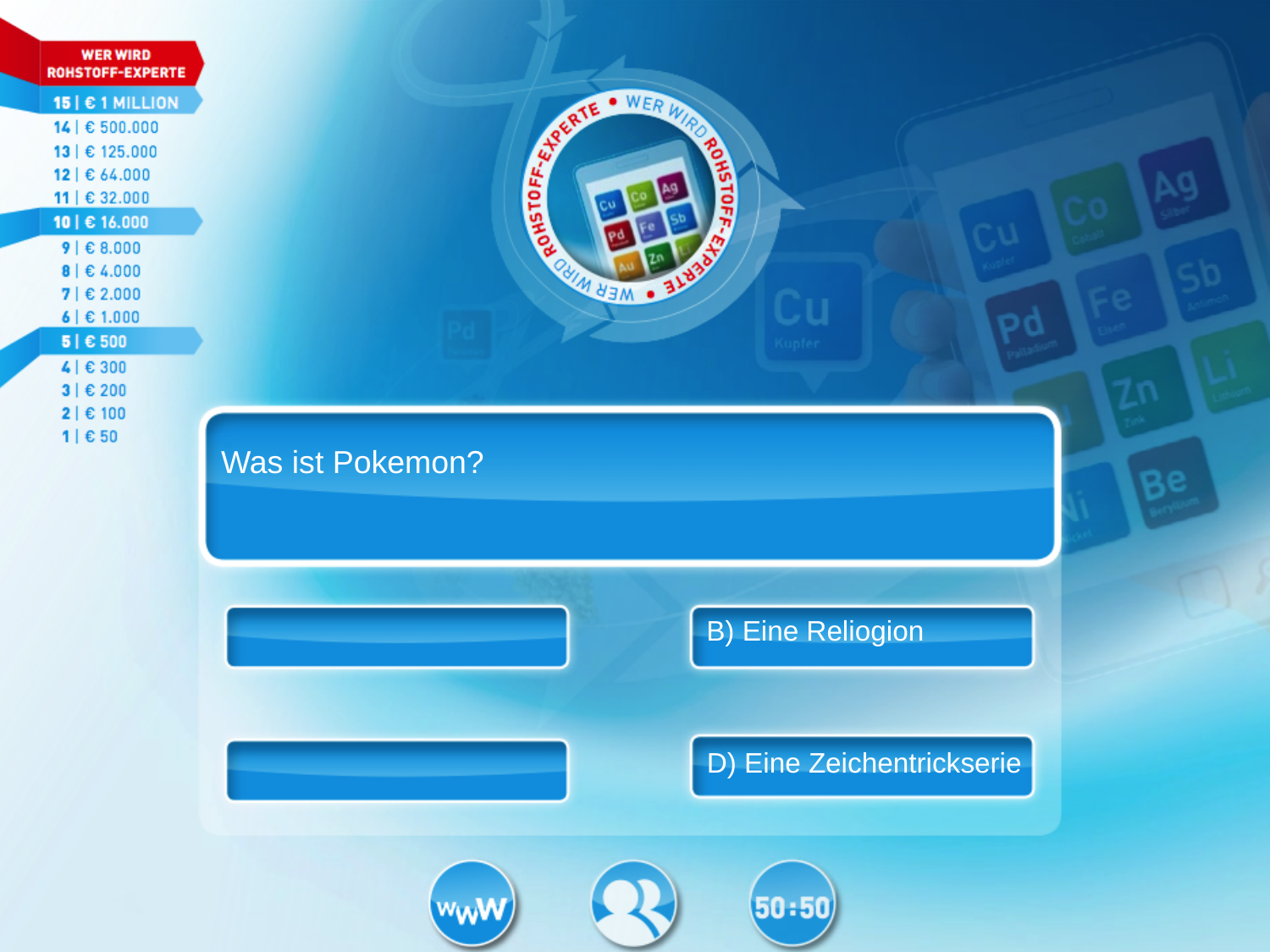

Was ist Pokemon?
B) Eine Reliogion
D) Eine Zeichentrickserie